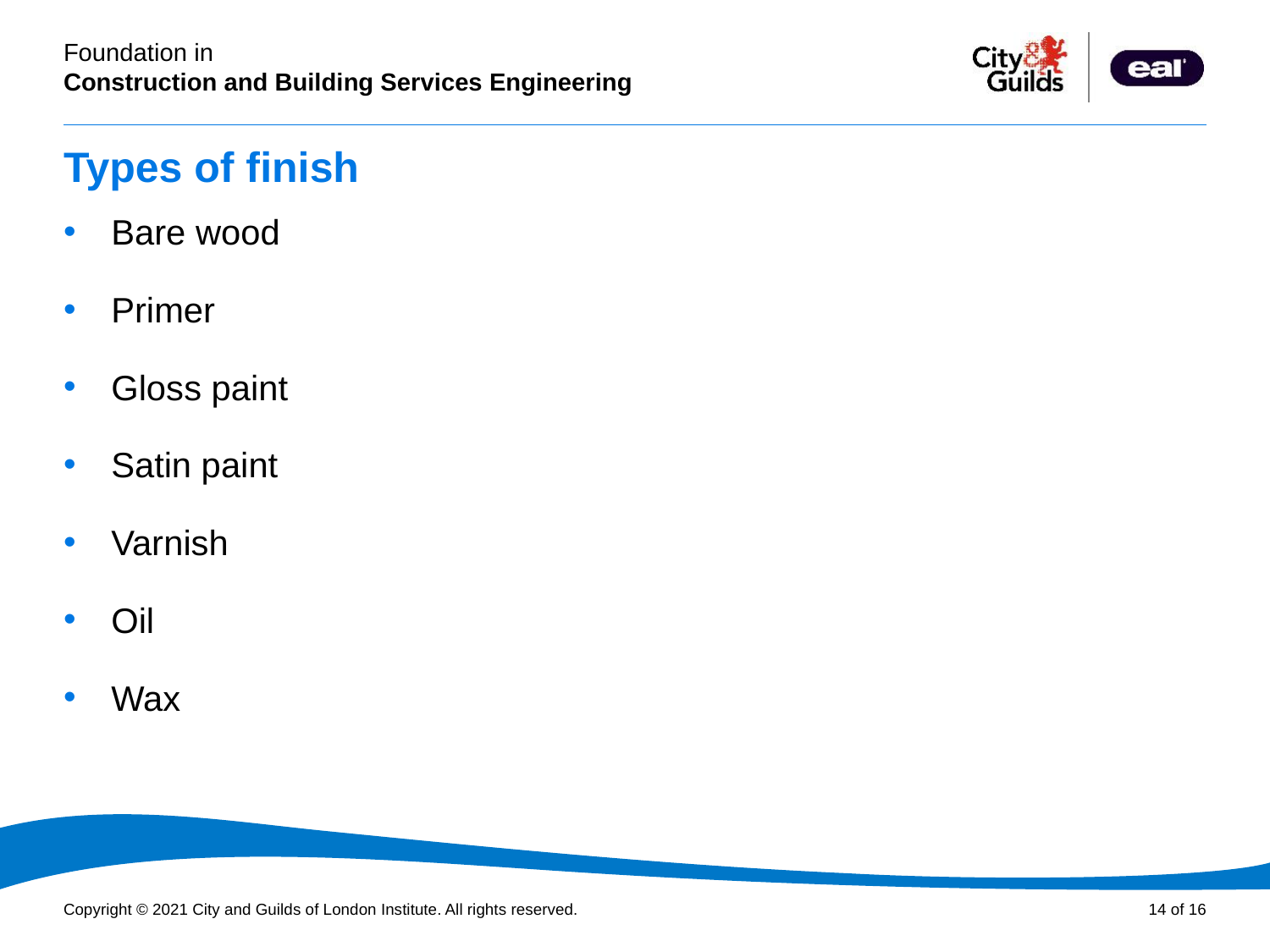

# Types of finish
Bare wood
Primer
Gloss paint
Satin paint
Varnish
Oil
Wax